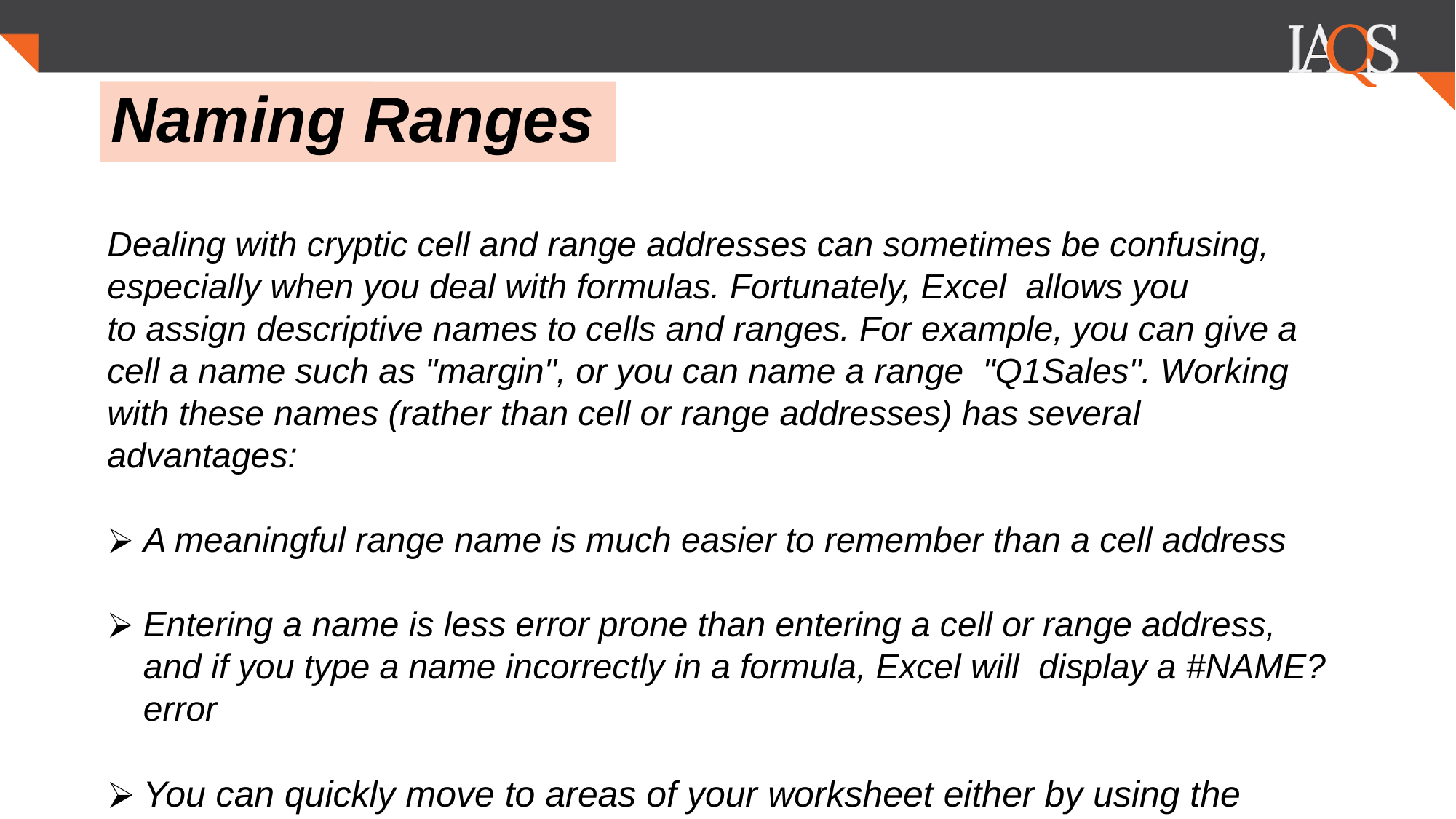

.

# Naming Ranges
Dealing with cryptic cell and range addresses can sometimes be confusing, especially when you deal with formulas. Fortunately, Excel  allows you
to assign descriptive names to cells and ranges. For example, you can give a cell a name such as "margin", or you can name a range  "Q1Sales". Working with these names (rather than cell or range addresses) has several advantages:

A meaningful range name is much easier to remember than a cell address

Entering a name is less error prone than entering a cell or range address, and if you type a name incorrectly in a formula, Excel will  display a #NAME? error

You can quickly move to areas of your worksheet either by using the Name box,